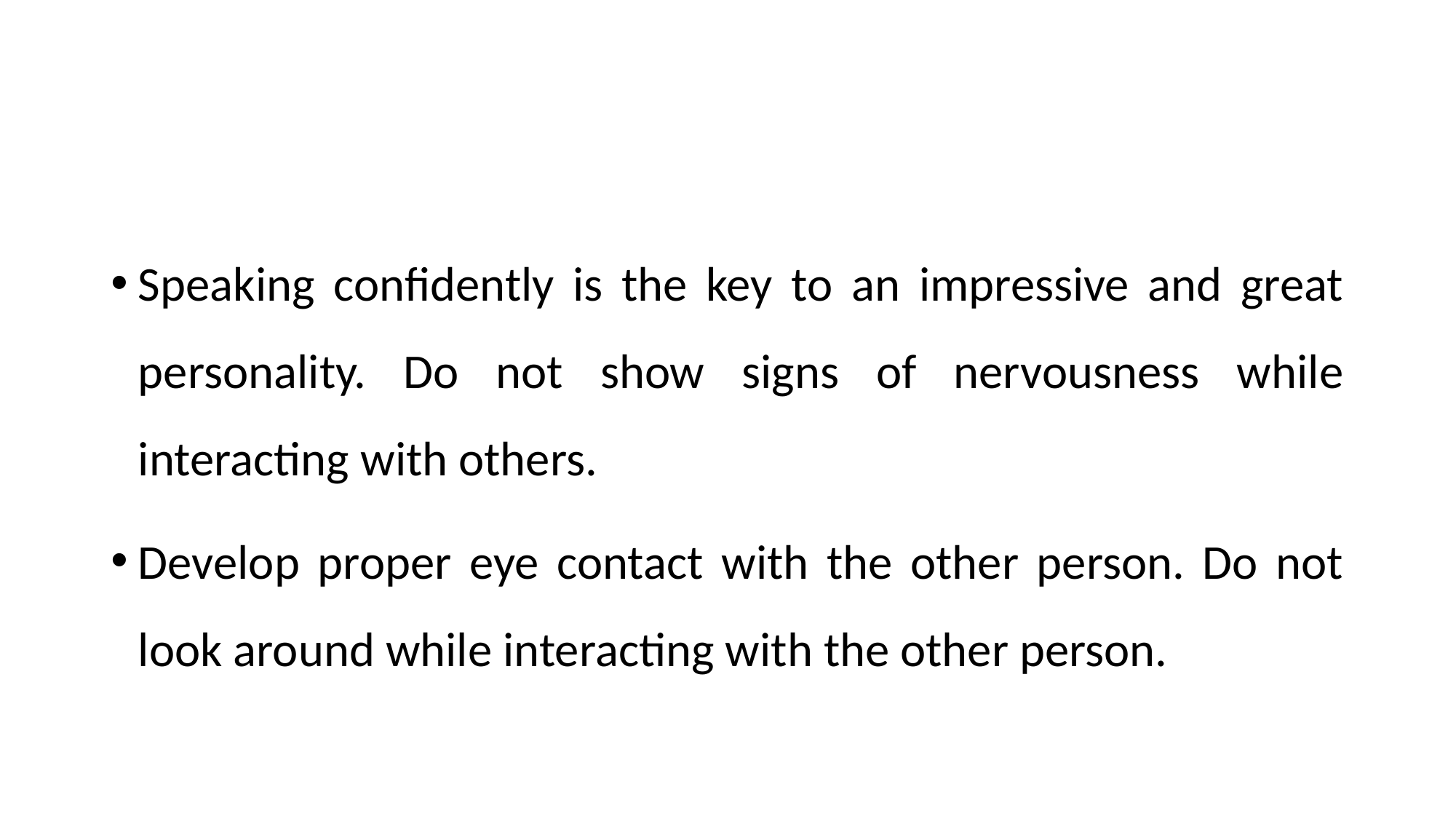

#
Speaking confidently is the key to an impressive and great personality. Do not show signs of nervousness while interacting with others.
Develop proper eye contact with the other person. Do not look around while interacting with the other person.